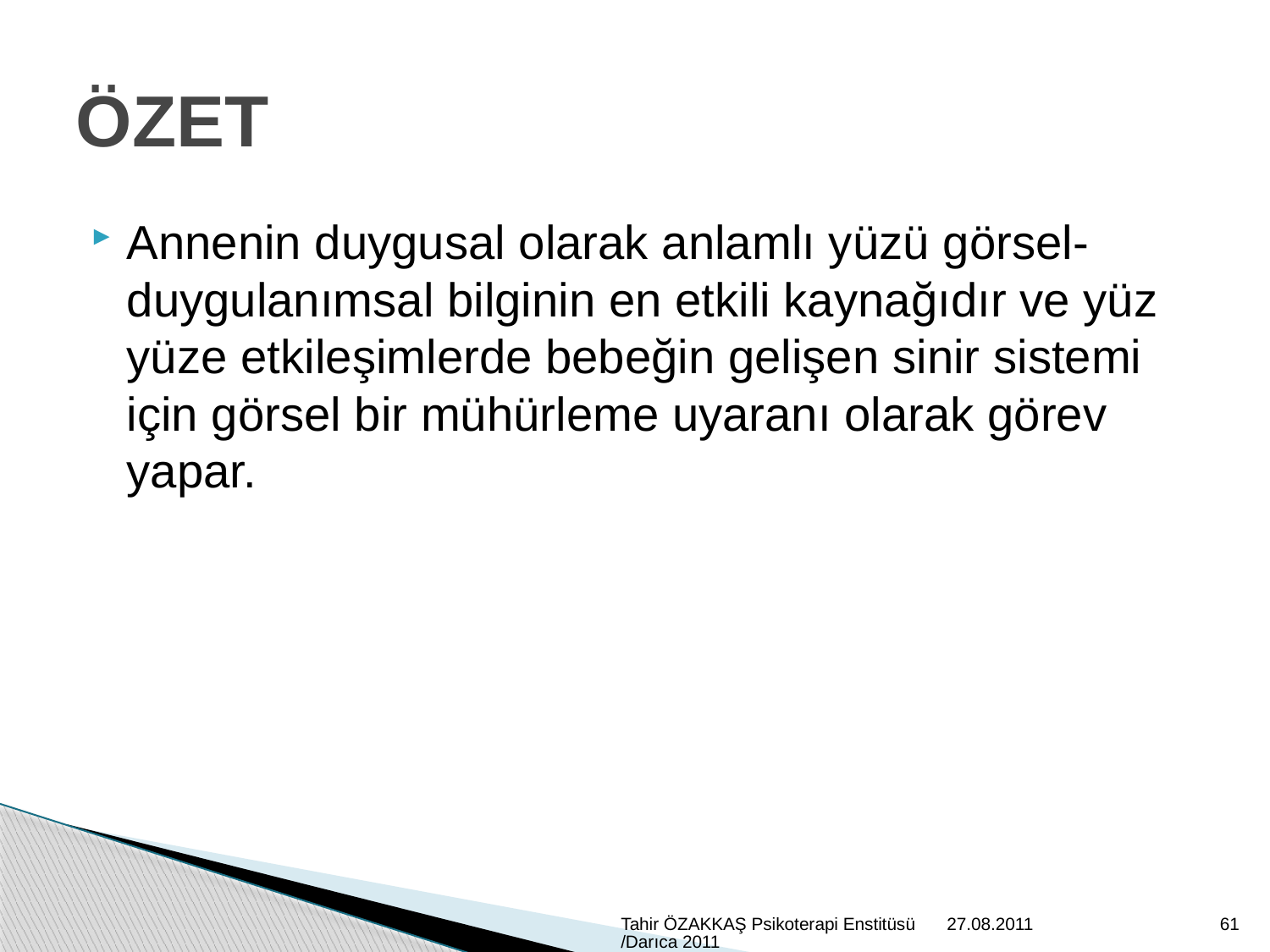

# ÖZET
Annenin duygusal olarak anlamlı yüzü görsel-duygulanımsal bilginin en etkili kaynağıdır ve yüz yüze etkileşimlerde bebeğin gelişen sinir sistemi için görsel bir mühürleme uyaranı olarak görev yapar.
Tahir ÖZAKKAŞ Psikoterapi Enstitüsü /Darıca 2011
27.08.2011
61